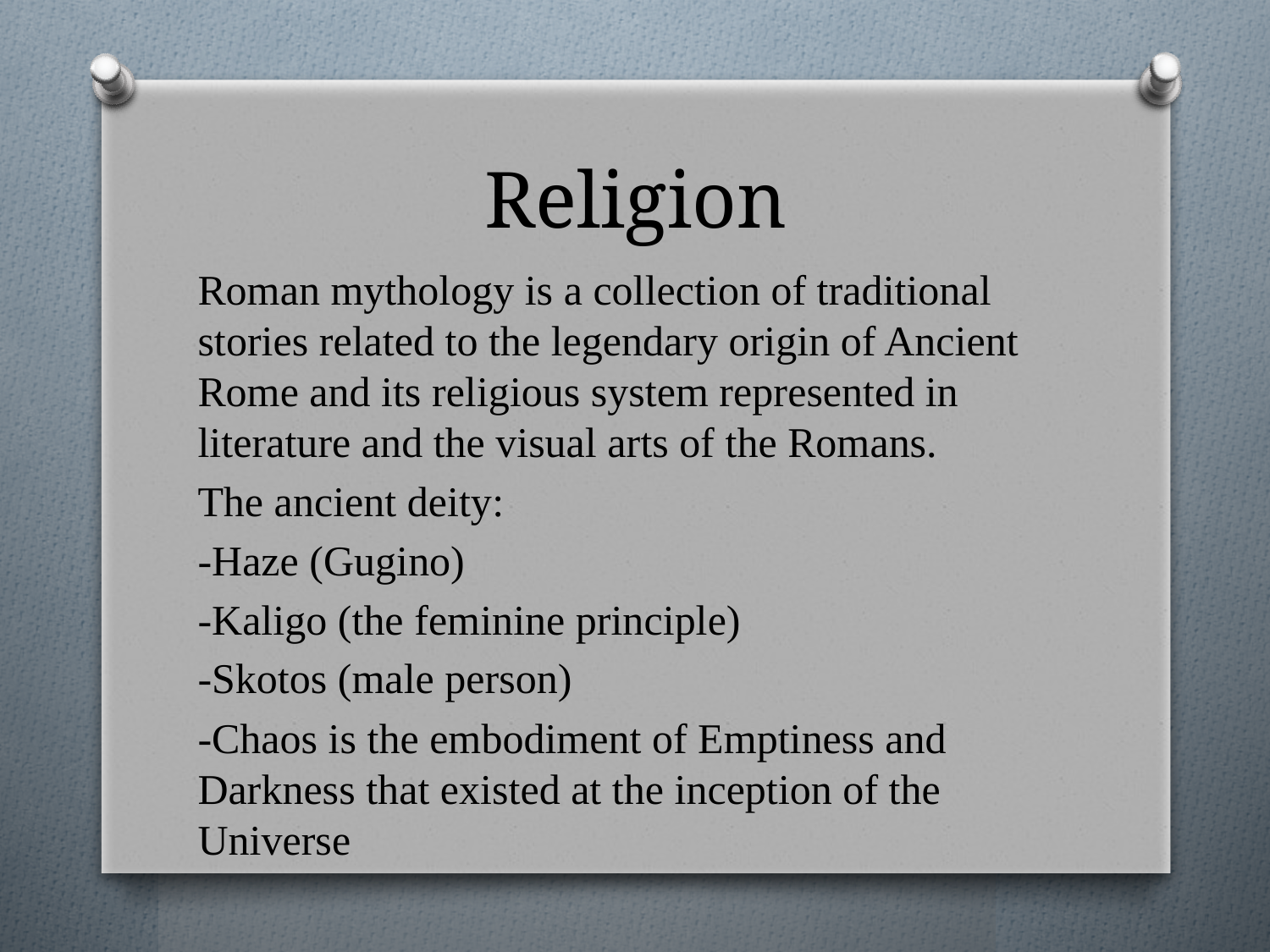

# Religion
Roman mythology is a collection of traditional stories related to the legendary origin of Ancient Rome and its religious system represented in literature and the visual arts of the Romans.
The ancient deity:
-Haze (Gugino)
-Kaligo (the feminine principle)
-Skotos (male person)
-Chaos is the embodiment of Emptiness and Darkness that existed at the inception of the Universe